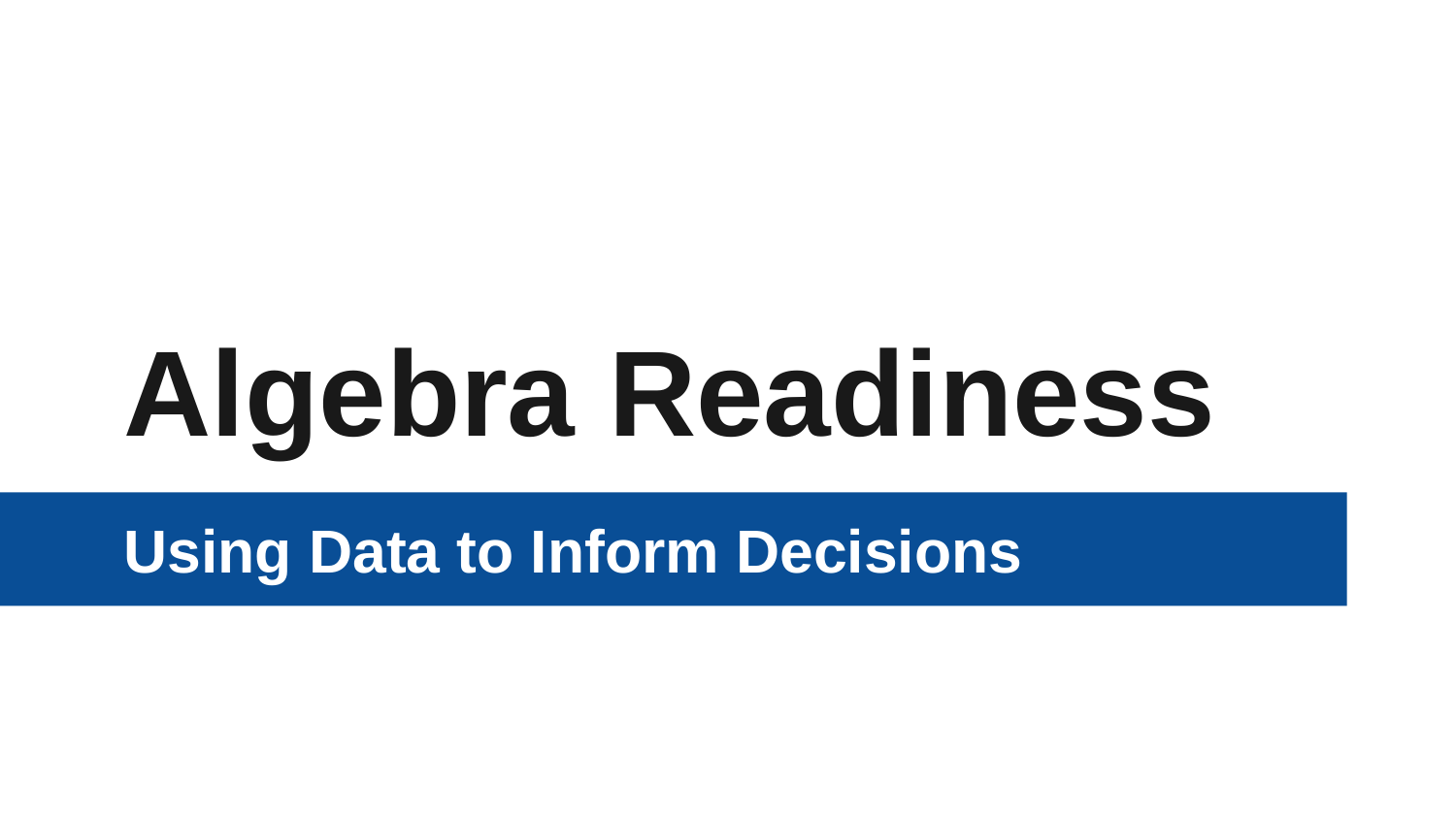

# Algebra Readiness
Using Data to Inform Decisions